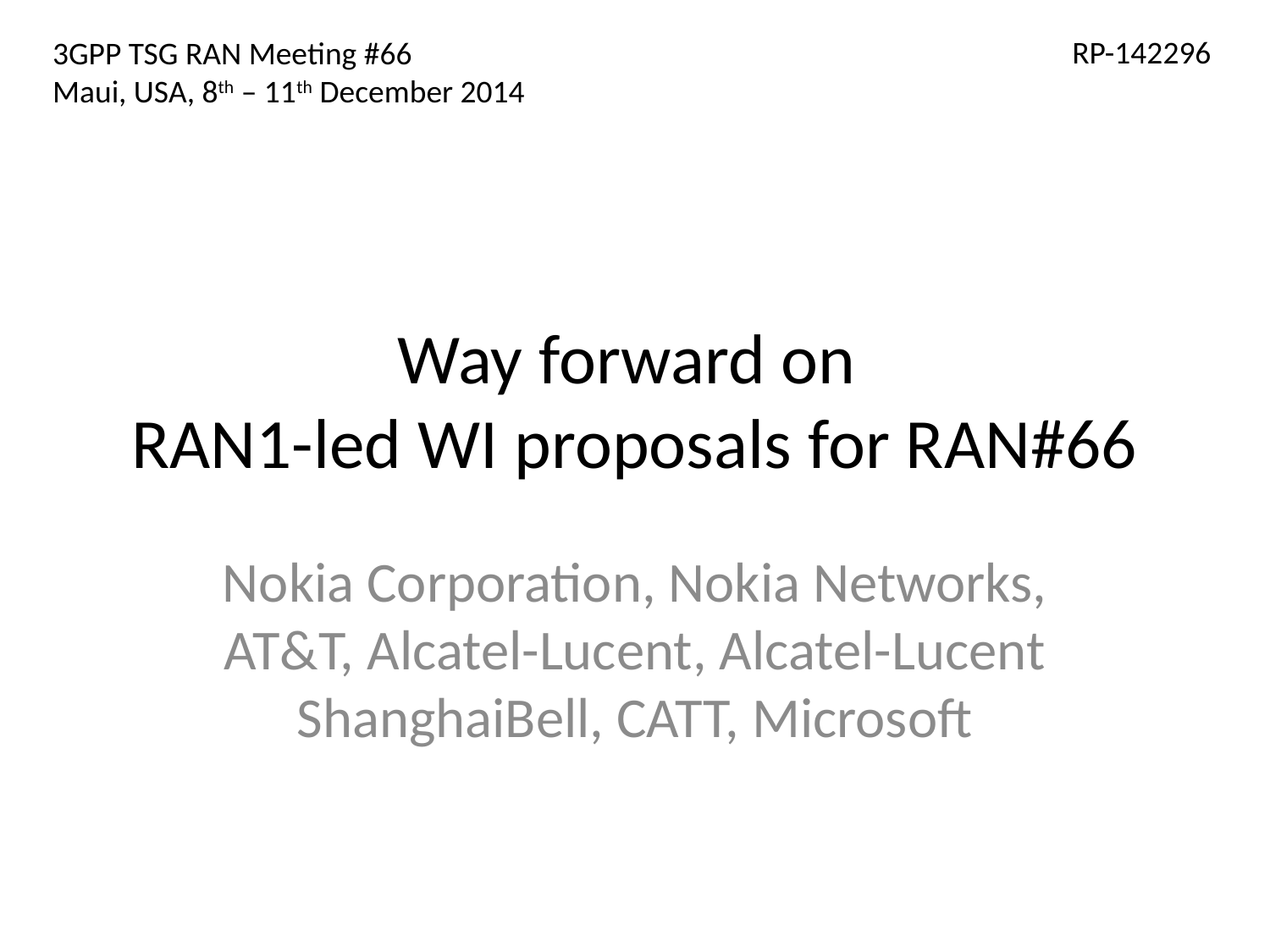

RP-142296
3GPP TSG RAN Meeting #66
Maui, USA, 8th – 11th December 2014
# Way forward on RAN1-led WI proposals for RAN#66
Nokia Corporation, Nokia Networks, AT&T, Alcatel-Lucent, Alcatel-Lucent ShanghaiBell, CATT, Microsoft